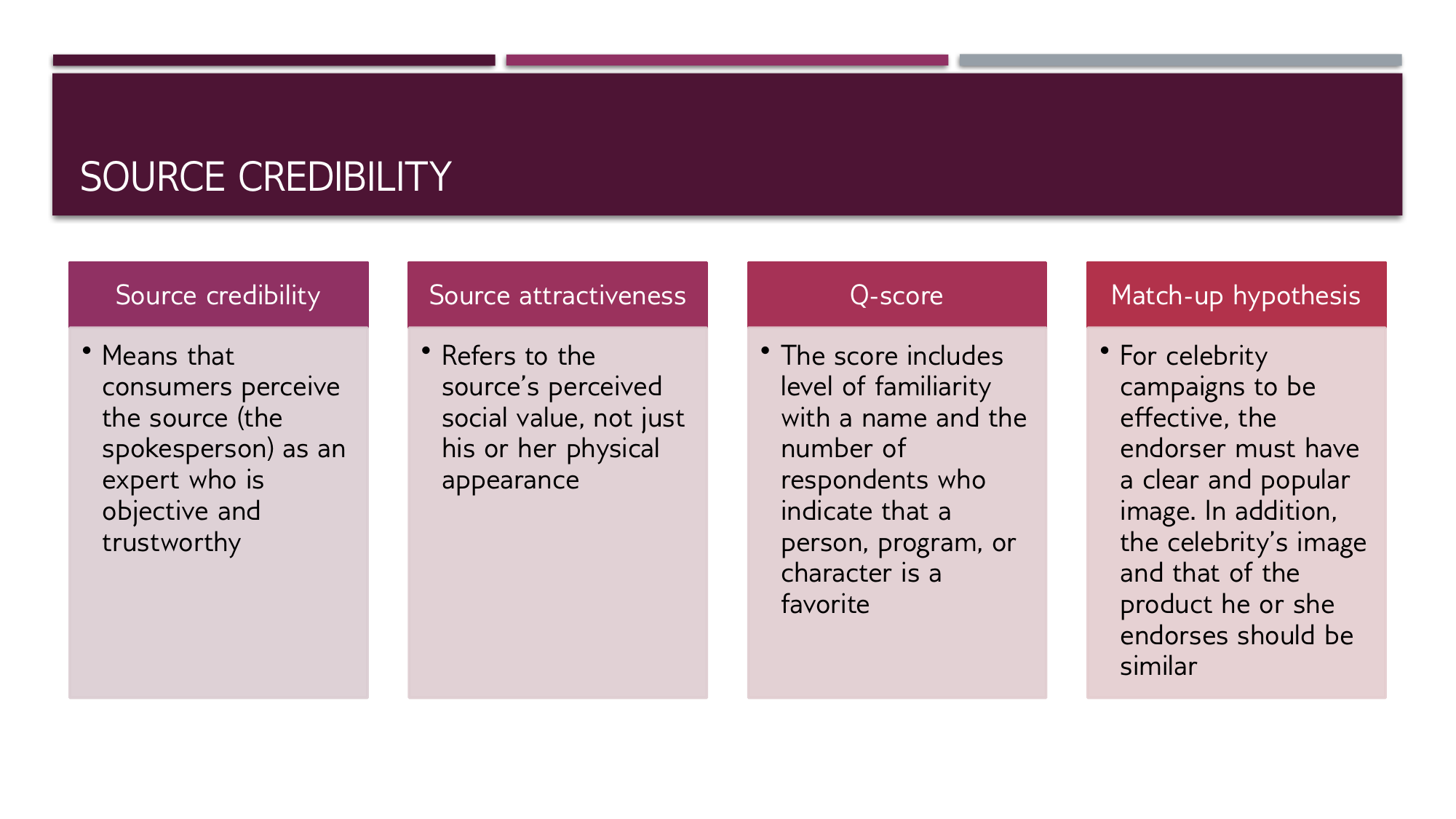

# Source credibility
Source credibility
Means that consumers perceive the source (the spokesperson) as an expert who is objective and trustworthy
Source attractiveness
Refers to the source’s perceived social value, not just his or her physical appearance
Q-score
The score includes level of familiarity with a name and the number of respondents who indicate that a person, program, or character is a favorite
Match-up hypothesis
For celebrity campaigns to be effective, the endorser must have a clear and popular image. In addition, the celebrity’s image and that of the product he or she endorses should be similar